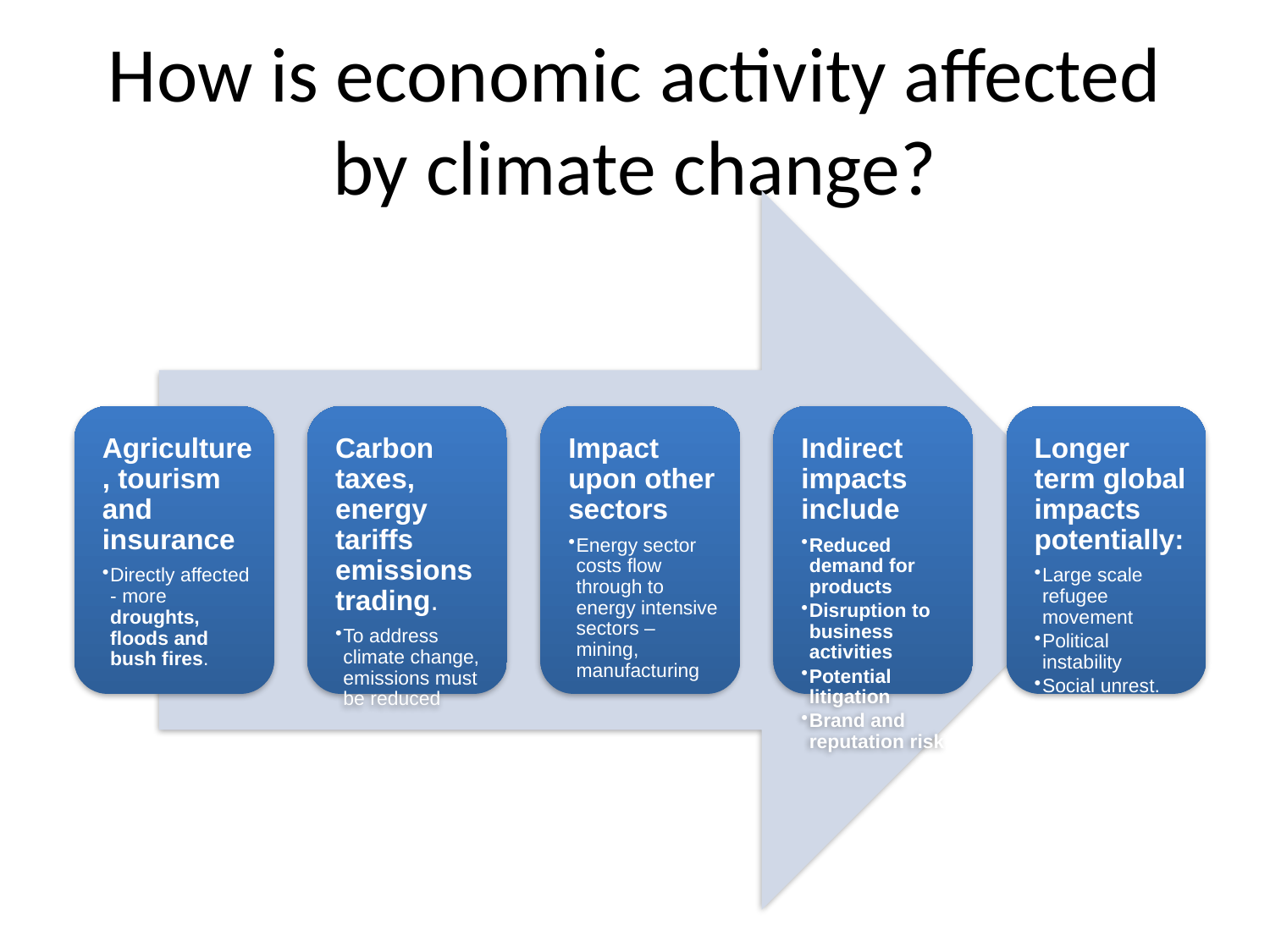

# How is economic activity affected by climate change?
Agriculture, tourism and insurance
Directly affected
- more droughts, floods and bush fires.
Carbon taxes, energy tariffs emissions trading.
To address climate change, emissions must be reduced
Impact upon other sectors
Energy sector costs flow through to energy intensive sectors – mining, manufacturing
Indirect impacts include
Reduced demand for products
Disruption to business activities
Potential litigation
Brand and reputation risk
Longer term global impacts potentially:
Large scale refugee movement
Political instability
Social unrest.